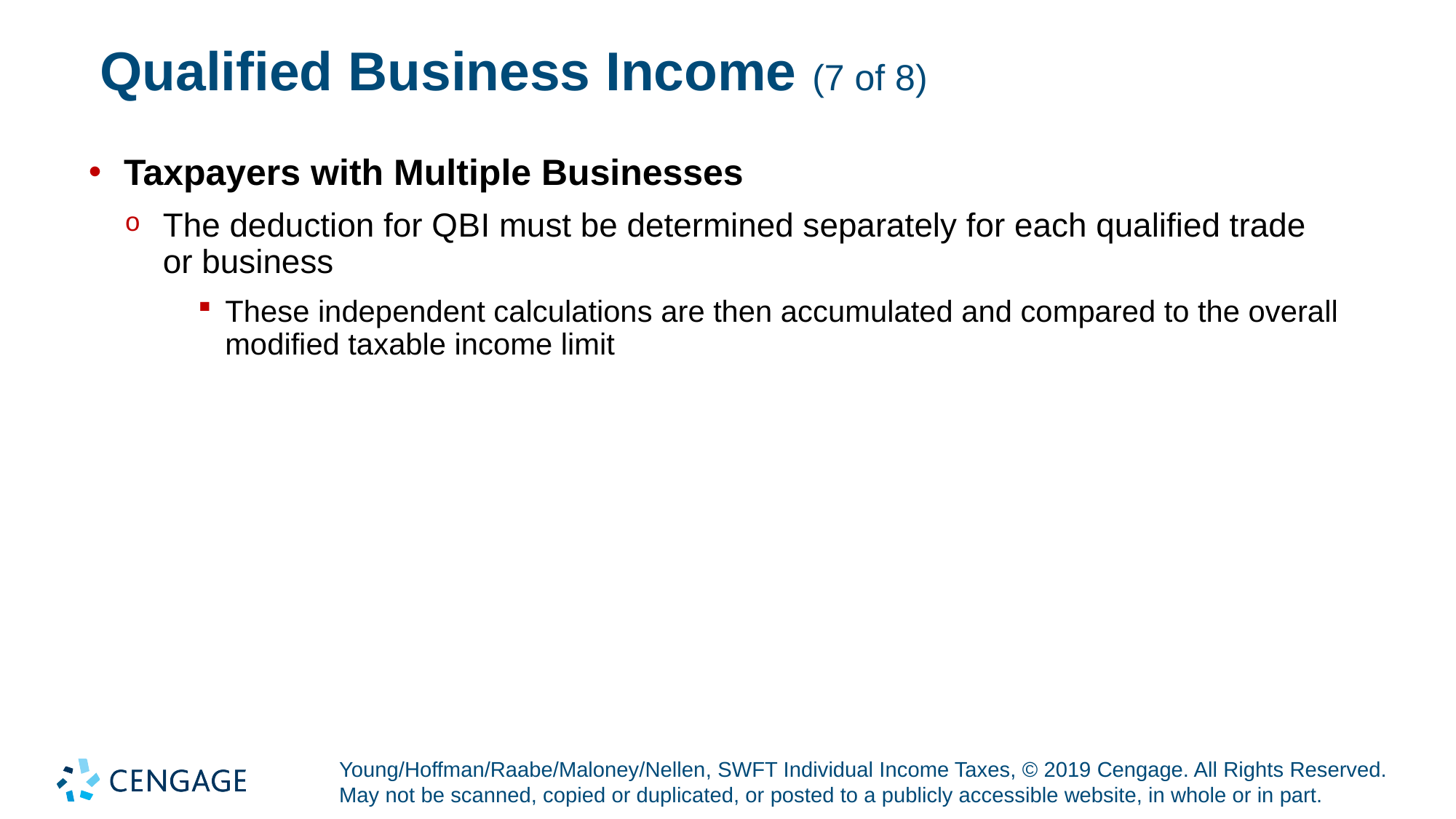

# Qualified Business Income (7 of 8)
Taxpayers with Multiple Businesses
The deduction for Q B I must be determined separately for each qualified trade or business
These independent calculations are then accumulated and compared to the overall modified taxable income limit